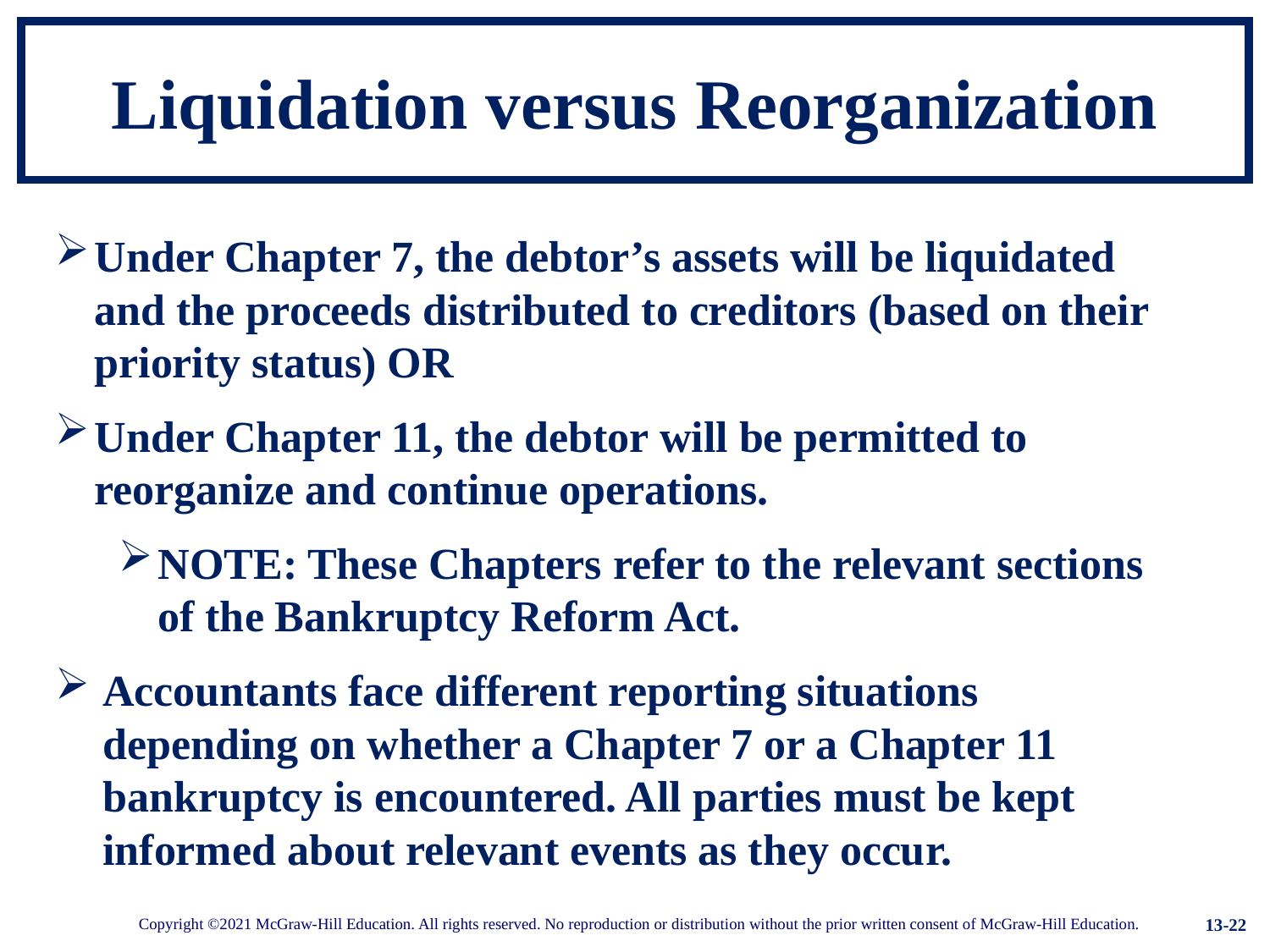

# Liquidation versus Reorganization
Under Chapter 7, the debtor’s assets will be liquidated and the proceeds distributed to creditors (based on their priority status) OR
Under Chapter 11, the debtor will be permitted to reorganize and continue operations.
NOTE: These Chapters refer to the relevant sections of the Bankruptcy Reform Act.

Accountants face different reporting situations depending on whether a Chapter 7 or a Chapter 11 bankruptcy is encountered. All parties must be kept informed about relevant events as they occur.
13-22
Copyright ©2021 McGraw-Hill Education. All rights reserved. No reproduction or distribution without the prior written consent of McGraw-Hill Education.